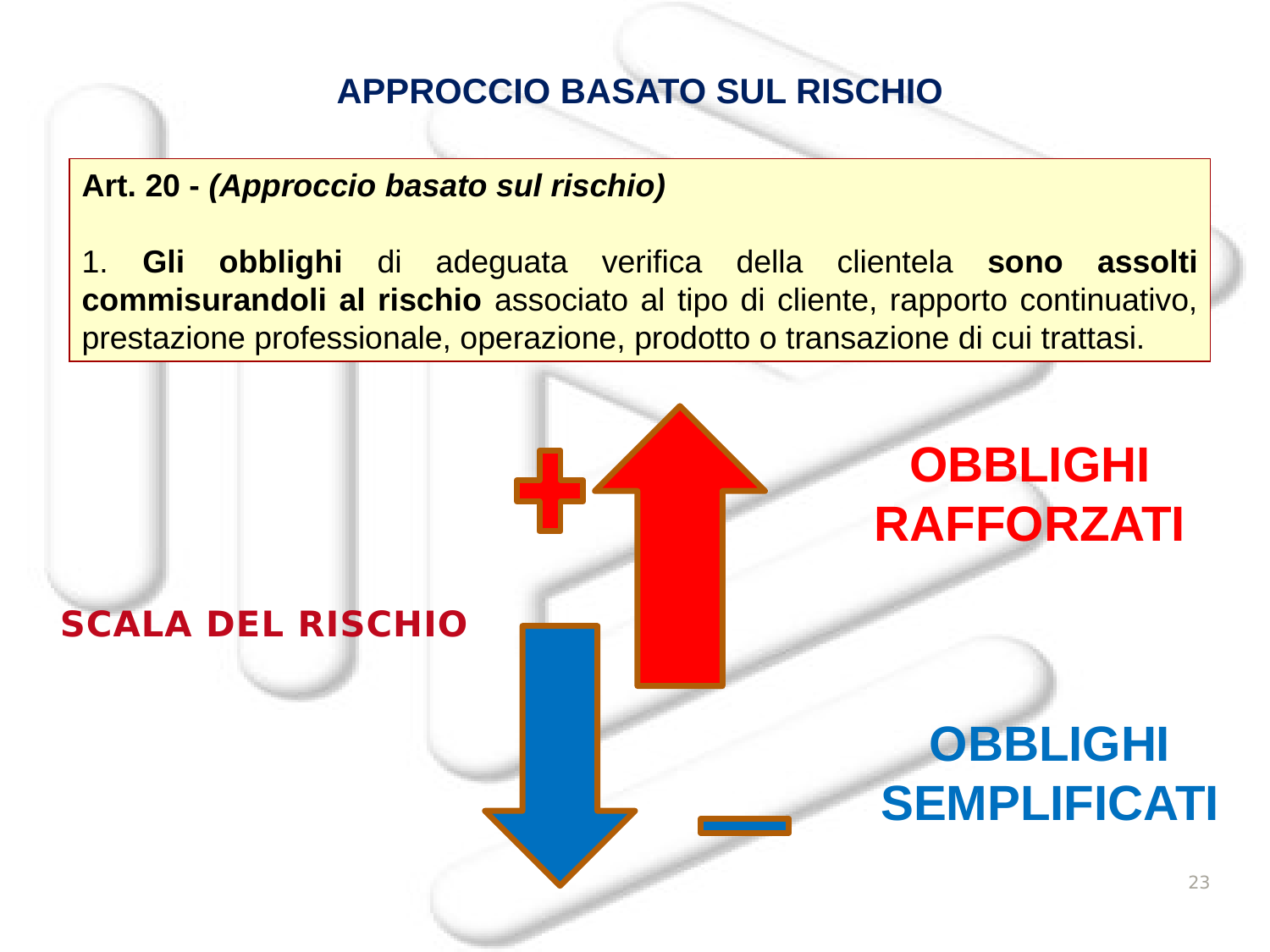

APPROCCIO BASATO SUL RISCHIO
Art. 20 - (Approccio basato sul rischio)

1. Gli obblighi di adeguata verifica della clientela sono assolti commisurandoli al rischio associato al tipo di cliente, rapporto continuativo, prestazione professionale, operazione, prodotto o transazione di cui trattasi.

OBBLIGHI RAFFORZATI

SCALA DEL RISCHIO

OBBLIGHI SEMPLIFICATI

23